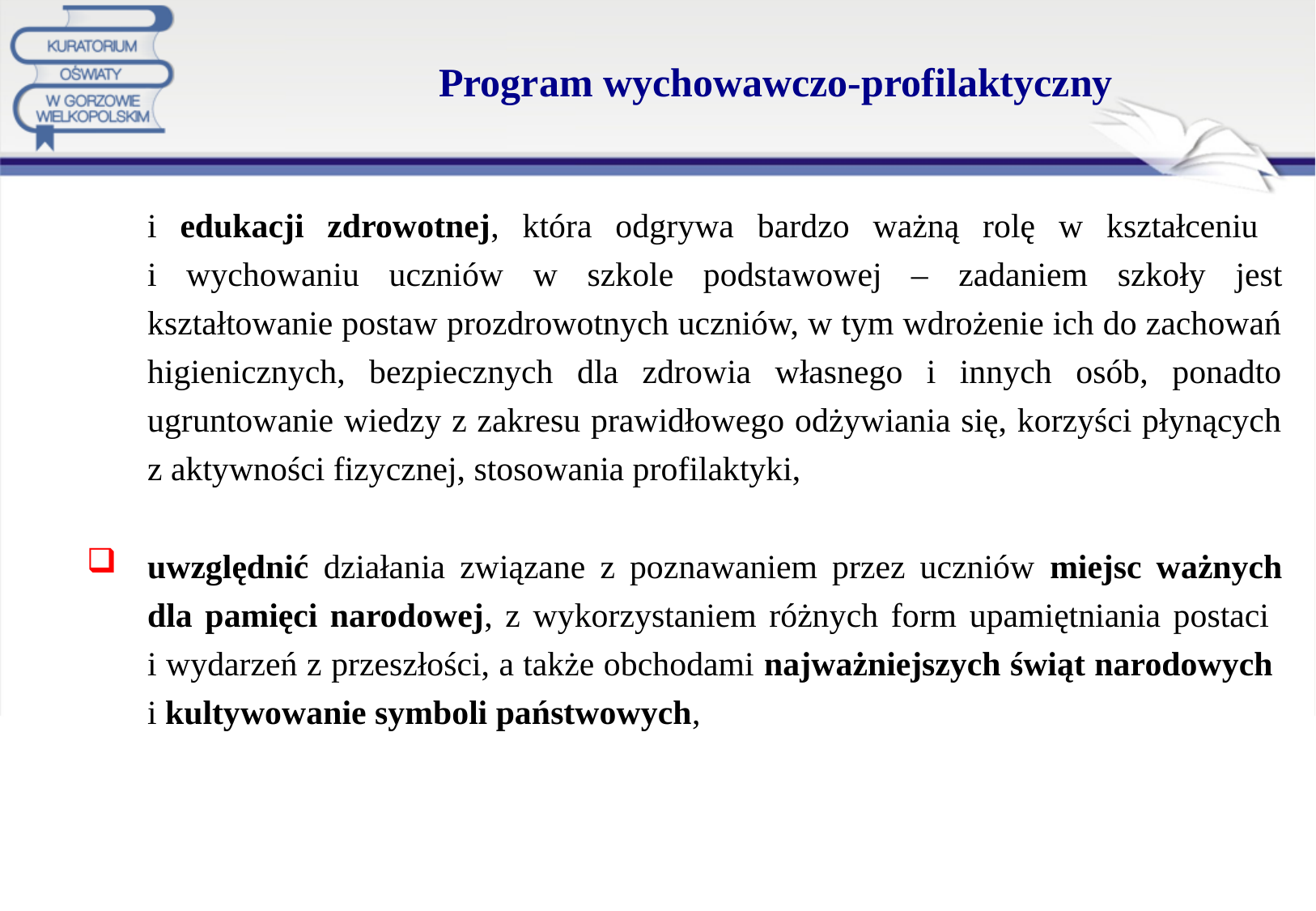

# Program wychowawczo-profilaktyczny
i edukacji zdrowotnej, która odgrywa bardzo ważną rolę w kształceniu
i wychowaniu uczniów w szkole podstawowej – zadaniem szkoły jest kształtowanie postaw prozdrowotnych uczniów, w tym wdrożenie ich do zachowań higienicznych, bezpiecznych dla zdrowia własnego i innych osób, ponadto ugruntowanie wiedzy z zakresu prawidłowego odżywiania się, korzyści płynących z aktywności fizycznej, stosowania profilaktyki,

uwzględnić działania związane z poznawaniem przez uczniów miejsc ważnych dla pamięci narodowej, z wykorzystaniem różnych form upamiętniania postaci
i wydarzeń z przeszłości, a także obchodami najważniejszych świąt narodowych
i kultywowanie symboli państwowych,